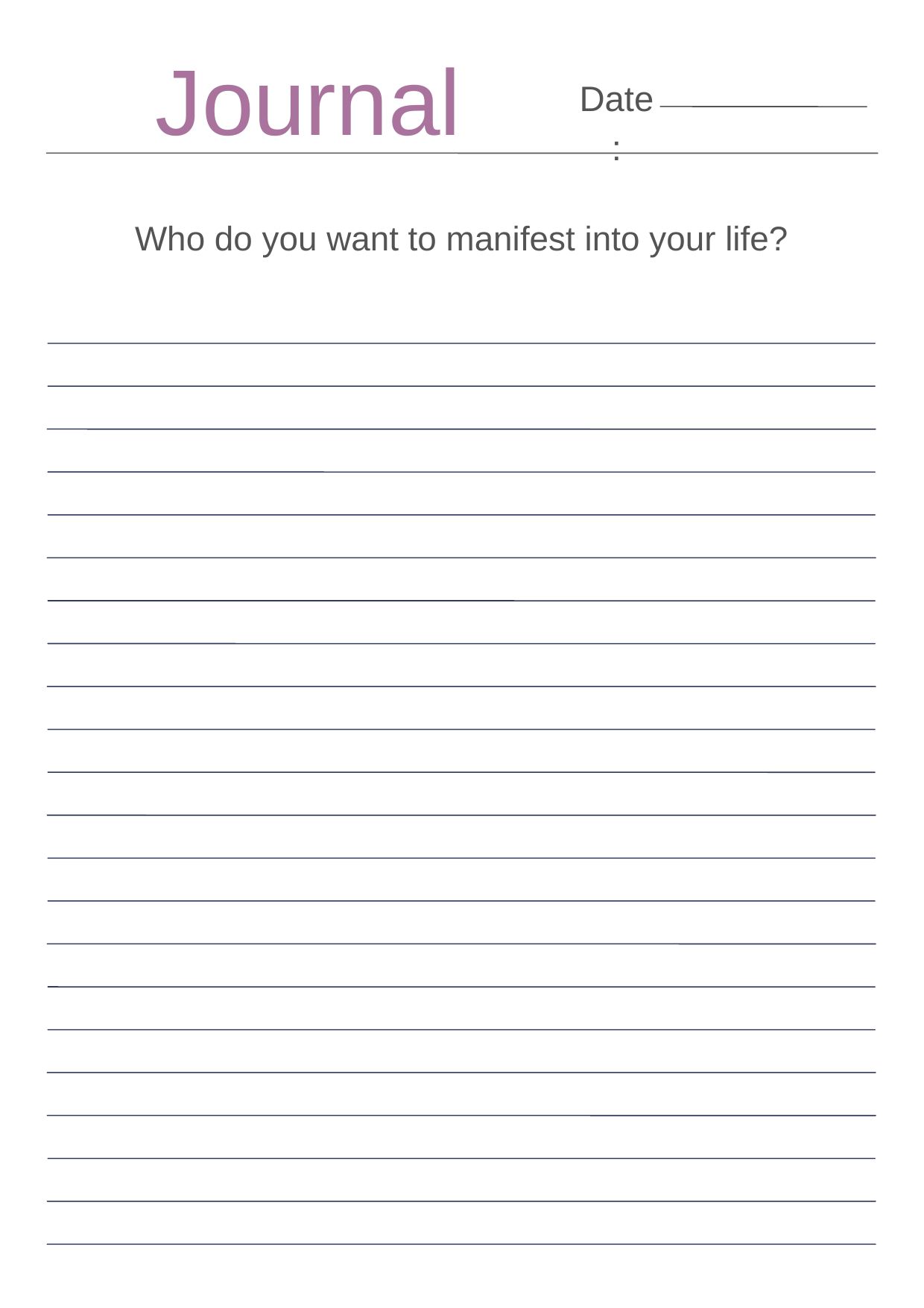

Journal
Date:

Who do you want to manifest into your life?